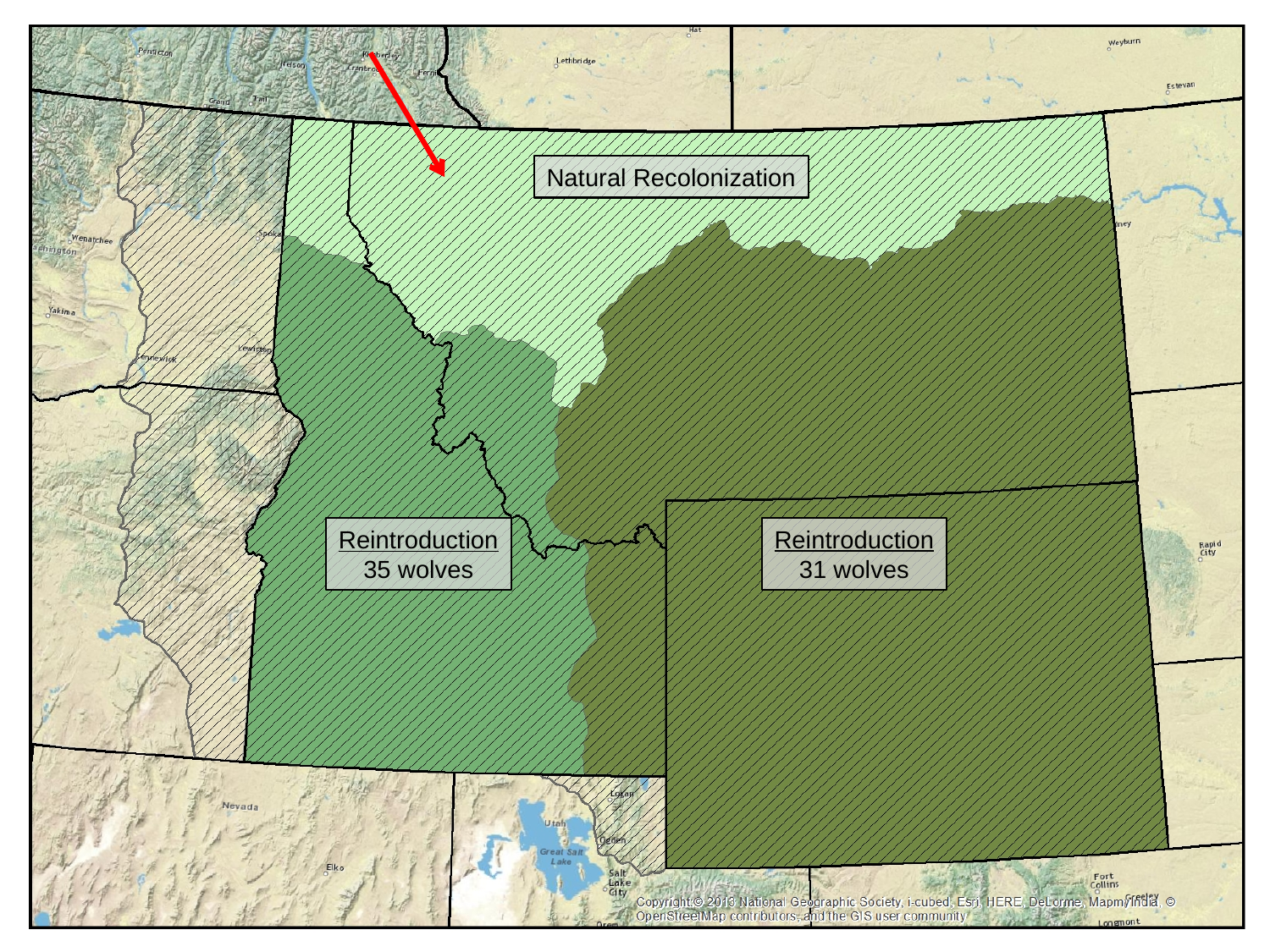

Natural Recolonization
Reintroduction
31 wolves
Reintroduction
35 wolves